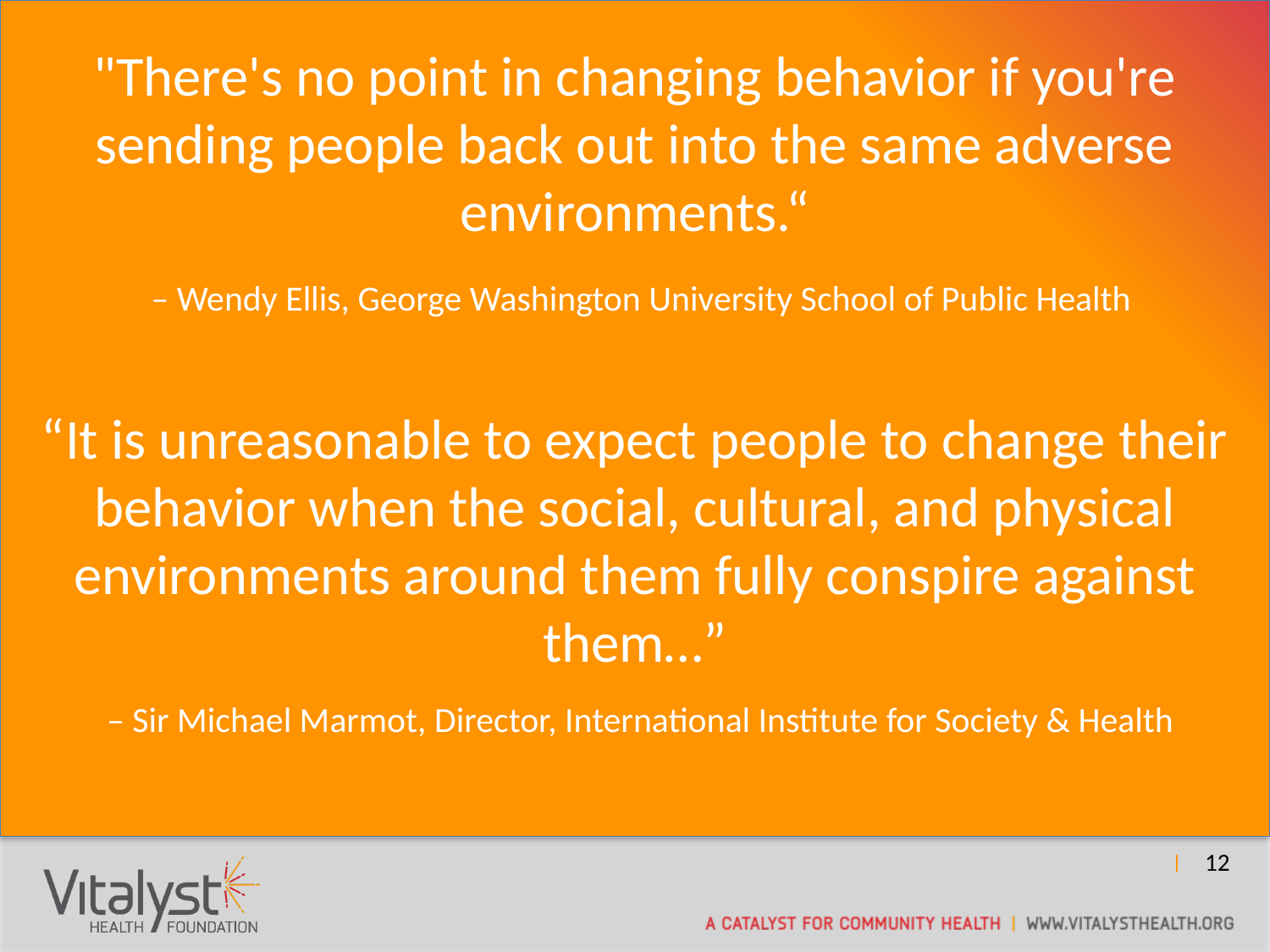

"There's no point in changing behavior if you're sending people back out into the same adverse environments.“
 – Wendy Ellis, George Washington University School of Public Health

“It is unreasonable to expect people to change their behavior when the social, cultural, and physical environments around them fully conspire against them…”
 – Sir Michael Marmot, Director, International Institute for Society & Health